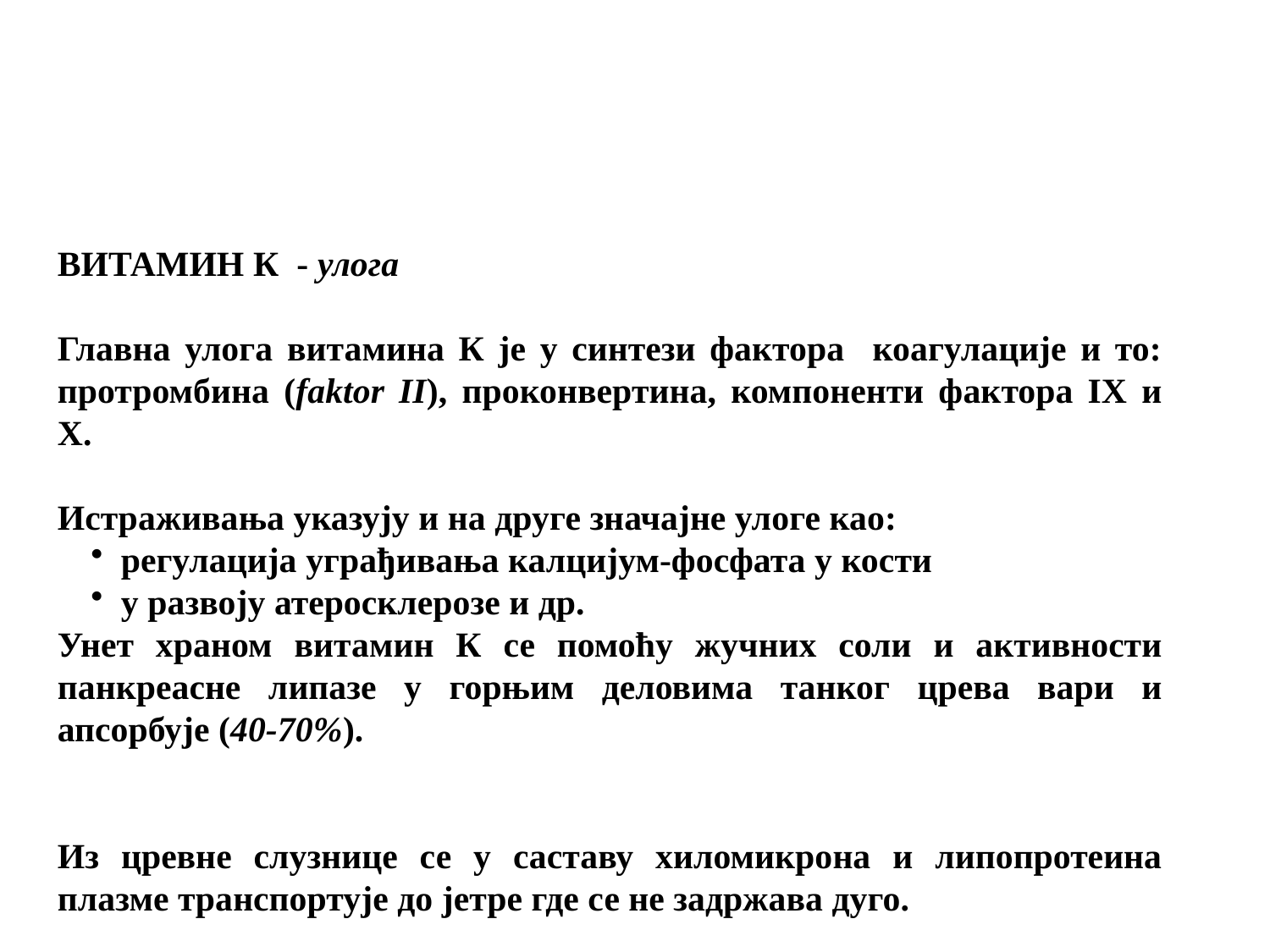

ВИТАМИН К  - улога

Главна улога витамина К је у синтези фактора  коагулације и то: протромбина (faktor II), проконвертина, компоненти фактора IX и X.

Истраживања указују и на друге значајне улоге као:
регулација уграђивања калцијум-фосфата у кости
у развоју атеросклерозе и др.
Унет храном витамин К се помоћу жучних соли и активности панкреасне липазе у горњим деловима танког црева вари и апсорбује (40-70%).

Из цревне слузнице се у саставу хиломикрона и липопротеина плазме транспортује до јетре где се не задржава дуго.